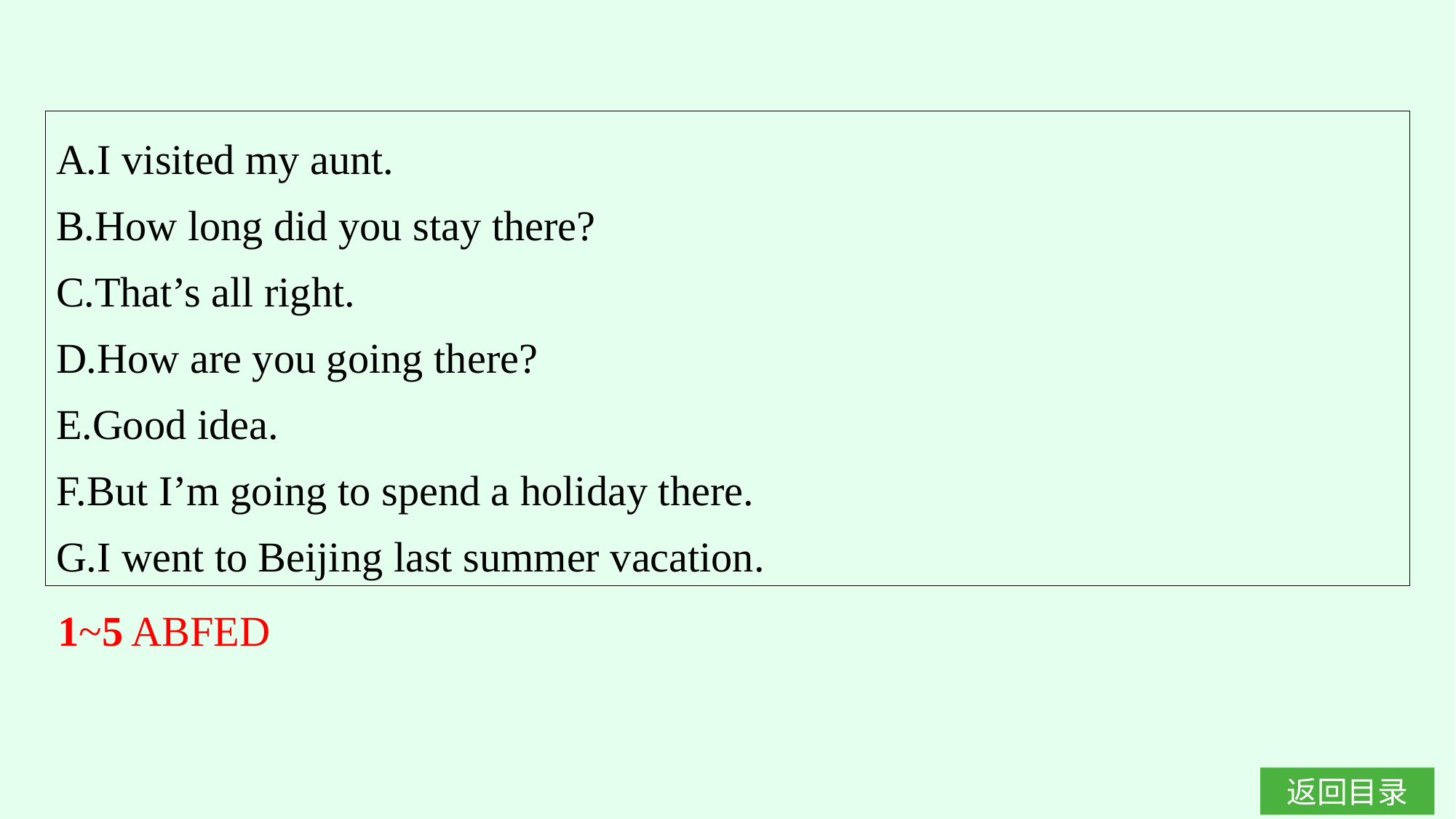

A.I visited my aunt.
B.How long did you stay there?
C.That’s all right.
D.How are you going there?
E.Good idea.
F.But I’m going to spend a holiday there.
G.I went to Beijing last summer vacation.
1~5 ABFED